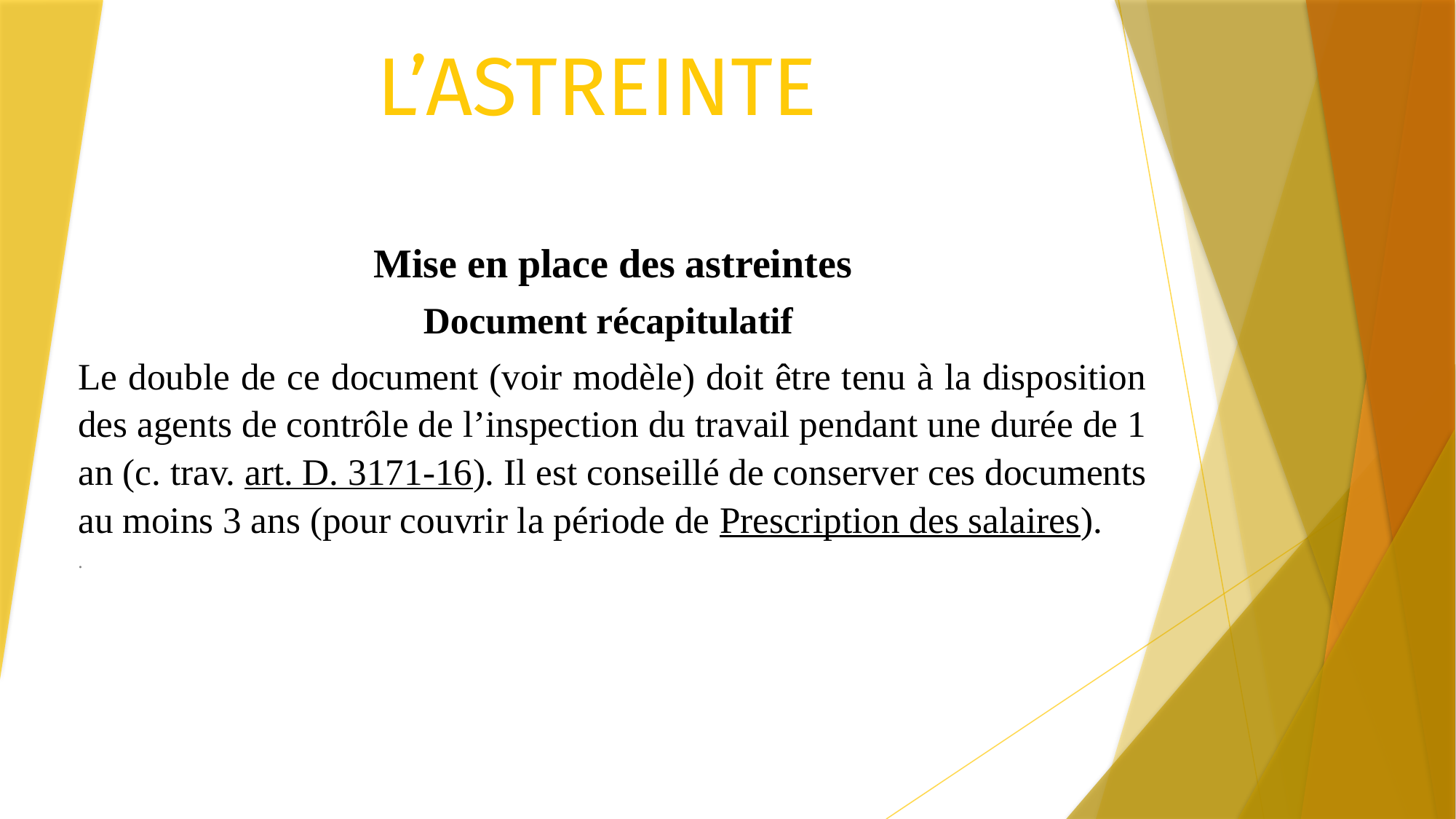

# L’ASTREINTE

Mise en place des astreintes
Document récapitulatif
Le double de ce document (voir modèle) doit être tenu à la disposition des agents de contrôle de l’inspection du travail pendant une durée de 1 an (c. trav. art. D. 3171-16). Il est conseillé de conserver ces documents au moins 3 ans (pour couvrir la période de Prescription des salaires).
.